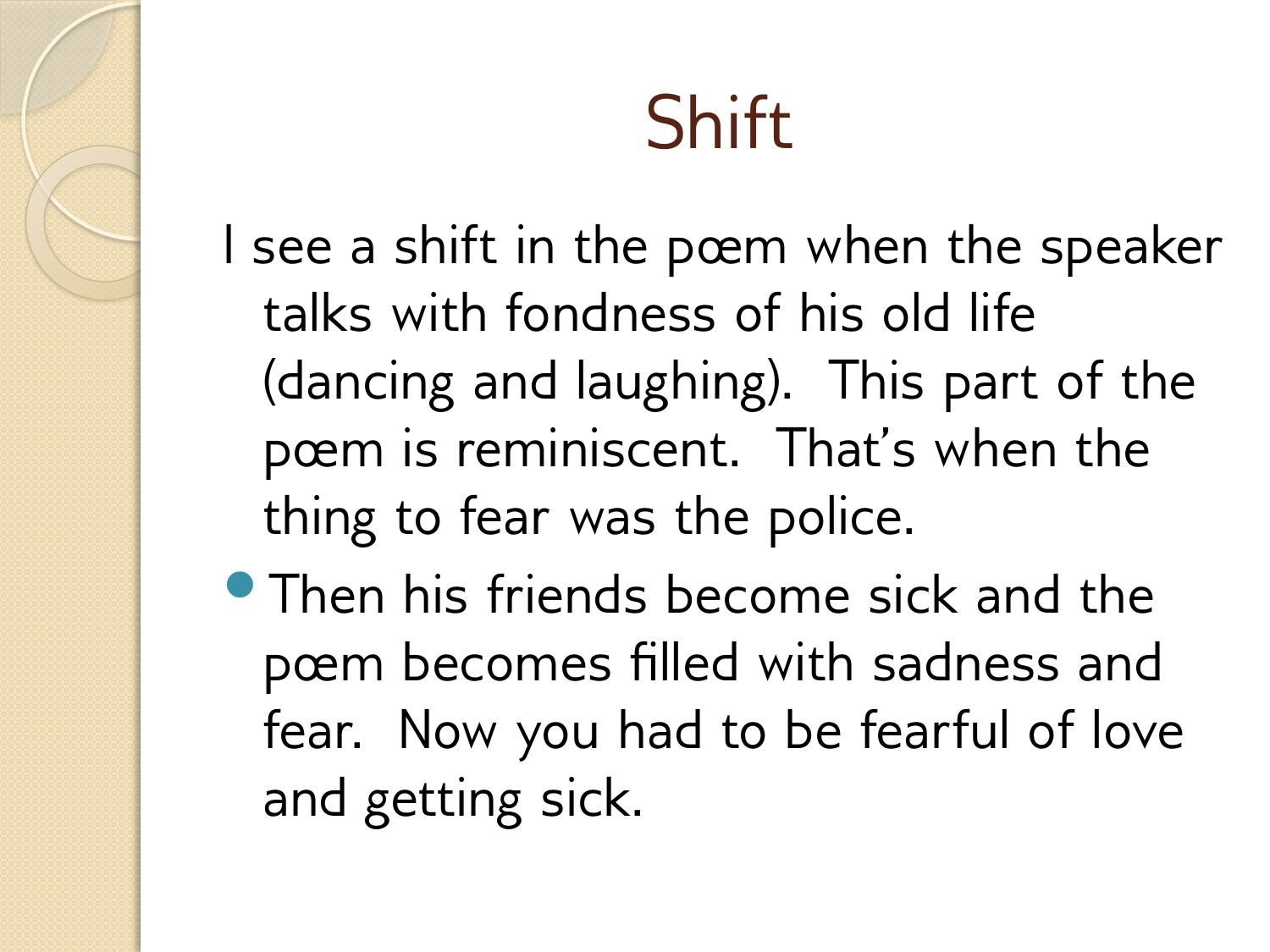

# Shift
I see a shift in the poem when the speaker talks with fondness of his old life (dancing and laughing).  This part of the poem is reminiscent.  That’s when the thing to fear was the police.
Then his friends become sick and the poem becomes filled with sadness and fear.  Now you had to be fearful of love and getting sick.